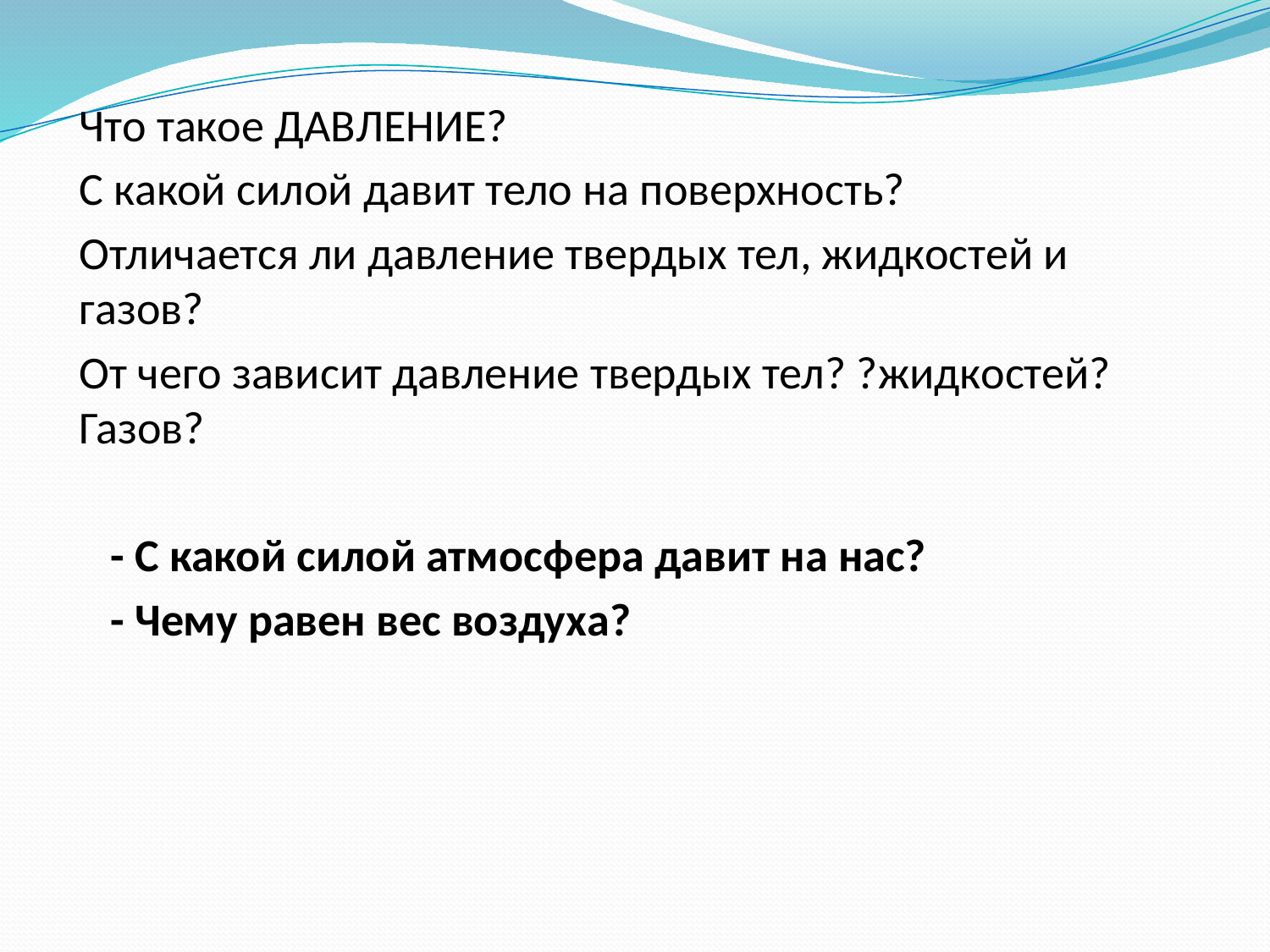

Что такое ДАВЛЕНИЕ?
С какой силой давит тело на поверхность?
Отличается ли давление твердых тел, жидкостей и газов?
От чего зависит давление твердых тел? ?жидкостей? Газов?

   - С какой силой атмосфера давит на нас?
   - Чему равен вес воздуха?